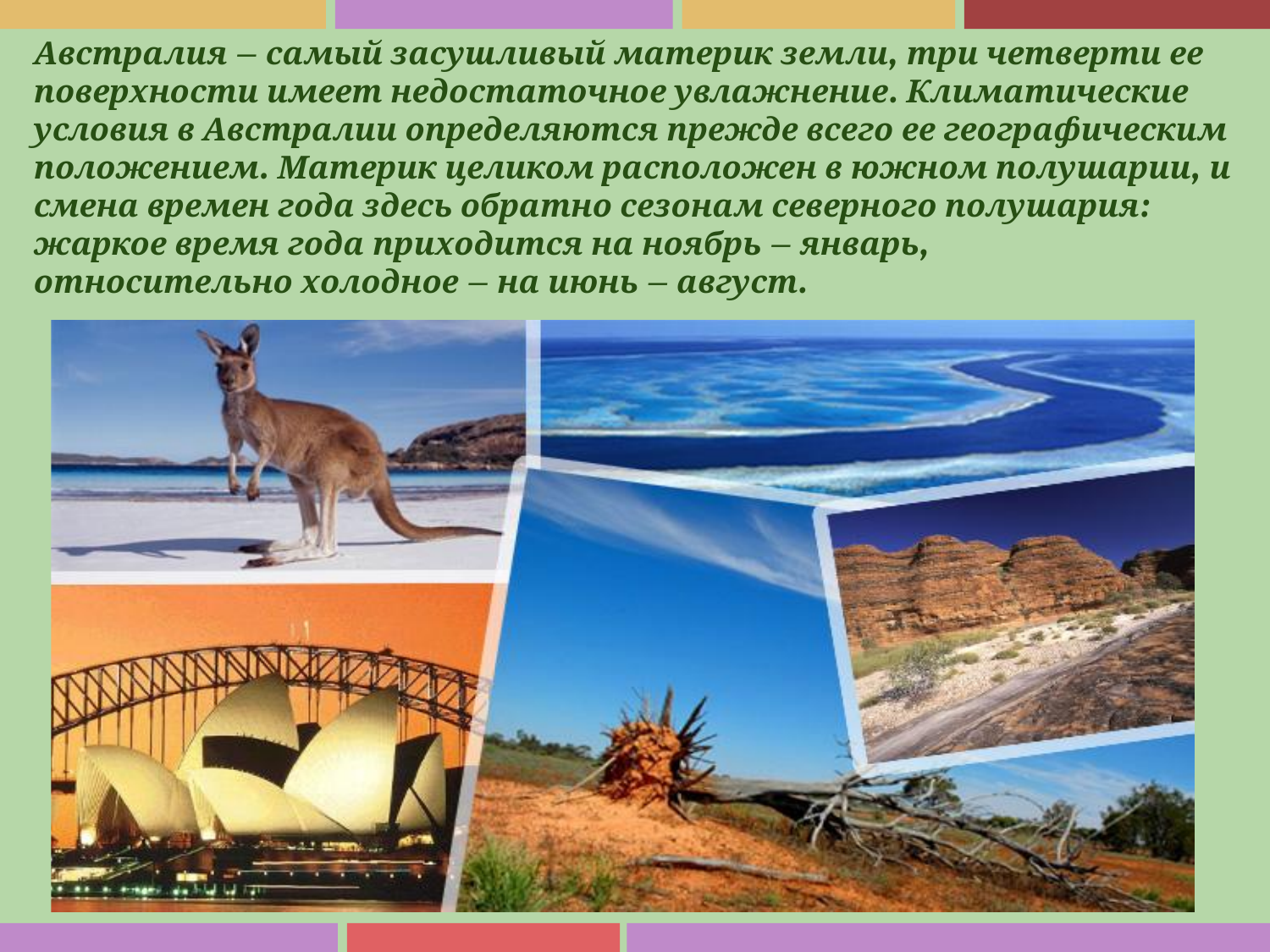

Австралия – самый засушливый материк земли, три четверти ее поверхности имеет недостаточное увлажнение. Климатические условия в Австралии определяются прежде всего ее географическим положением. Материк целиком расположен в южном полушарии, и смена времен года здесь обратно сезонам северного полушария: жаркое время года приходится на ноябрь – январь,
относительно холодное – на июнь – август.